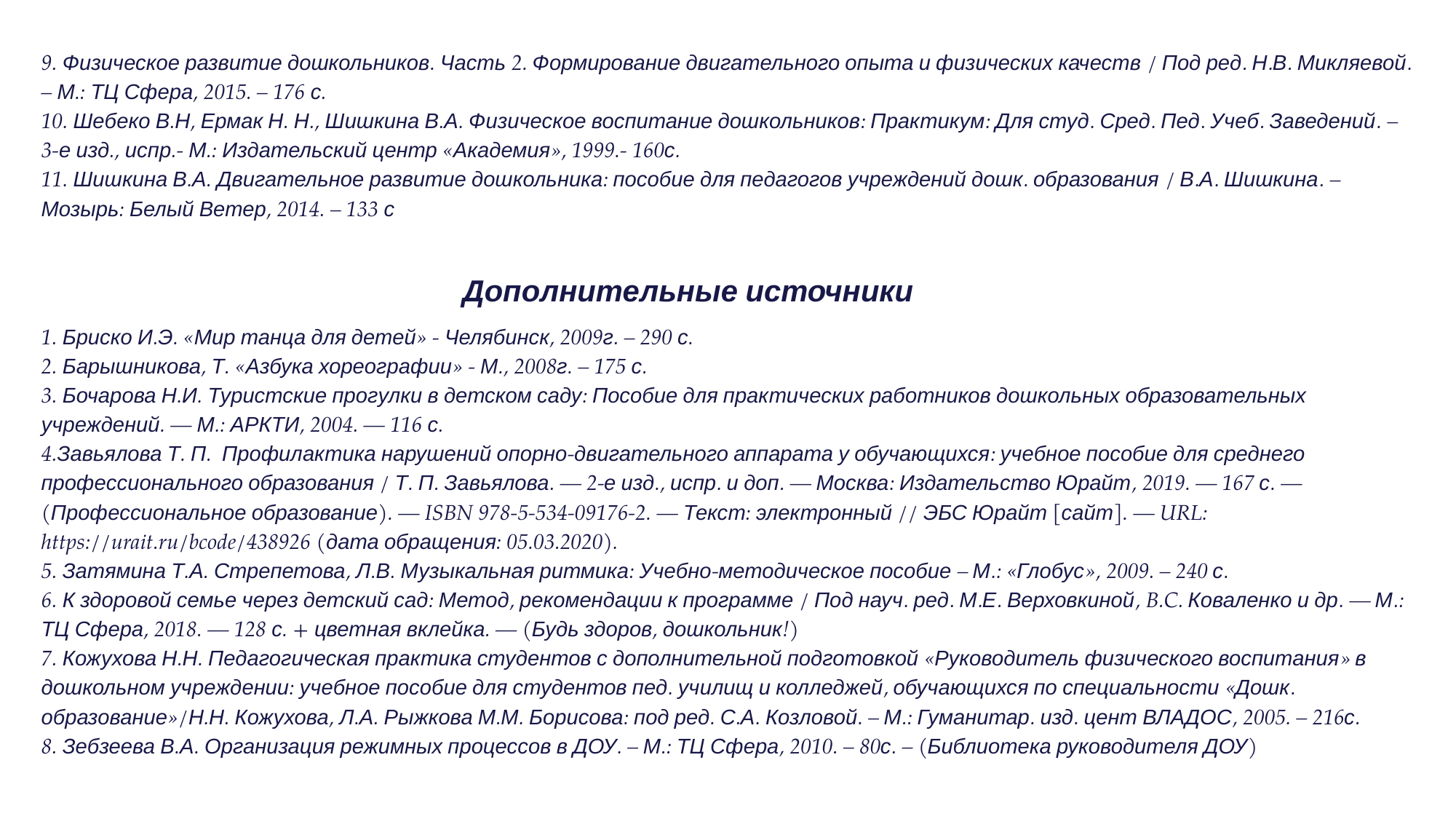

9. Физическое развитие дошкольников. Часть 2. Формирование двигательного опыта и физических качеств / Под ред. Н.В. Микляевой. – М.: ТЦ Сфера, 2015. – 176 с.
10. Шебеко В.Н, Ермак Н. Н., Шишкина В.А. Физическое воспитание дошкольников: Практикум: Для студ. Сред. Пед. Учеб. Заведений. – 3-е изд., испр.- М.: Издательский центр «Академия», 1999.- 160с.
11. Шишкина В.А. Двигательное развитие дошкольника: пособие для педагогов учреждений дошк. образования / В.А. Шишкина. – Мозырь: Белый Ветер, 2014. – 133 с

Дополнительные источники
1. Бриско И.Э. «Мир танца для детей» - Челябинск, 2009г. – 290 с.
2. Барышникова, Т. «Азбука хореографии» - М., 2008г. – 175 с.
3. Бочарова Н.И. Туристские прогулки в детском саду: Пособие для практических работников дошкольных образовательных учреждений. — М.: АРКТИ, 2004. — 116 с.
4.Завьялова Т. П.  Профилактика нарушений опорно-двигательного аппарата у обучающихся: учебное пособие для среднего профессионального образования / Т. П. Завьялова. — 2-е изд., испр. и доп. — Москва: Издательство Юрайт, 2019. — 167 с. — (Профессиональное образование). — ISBN 978-5-534-09176-2. — Текст: электронный // ЭБС Юрайт [сайт]. — URL: https://urait.ru/bcode/438926 (дата обращения: 05.03.2020).
5. Затямина Т.А. Стрепетова, Л.В. Музыкальная ритмика: Учебно-методическое пособие – М.: «Глобус», 2009. – 240 с.
6. К здоровой семье через детский сад: Метод, рекомендации к программе / Под науч. ред. М.Е. Верховкиной, B.C. Коваленко и др. — М.: ТЦ Сфера, 2018. — 128 с. + цветная вклейка. — (Будь здоров, дошкольник!)
7. Кожухова Н.Н. Педагогическая практика студентов с дополнительной подготовкой «Руководитель физического воспитания» в дошкольном учреждении: учебное пособие для студентов пед. училищ и колледжей, обучающихся по специальности «Дошк. образование»/Н.Н. Кожухова, Л.А. Рыжкова М.М. Борисова: под ред. С.А. Козловой. – М.: Гуманитар. изд. цент ВЛАДОС, 2005. – 216с.
8. Зебзеева В.А. Организация режимных процессов в ДОУ. – М.: ТЦ Сфера, 2010. – 80с. – (Библиотека руководителя ДОУ)